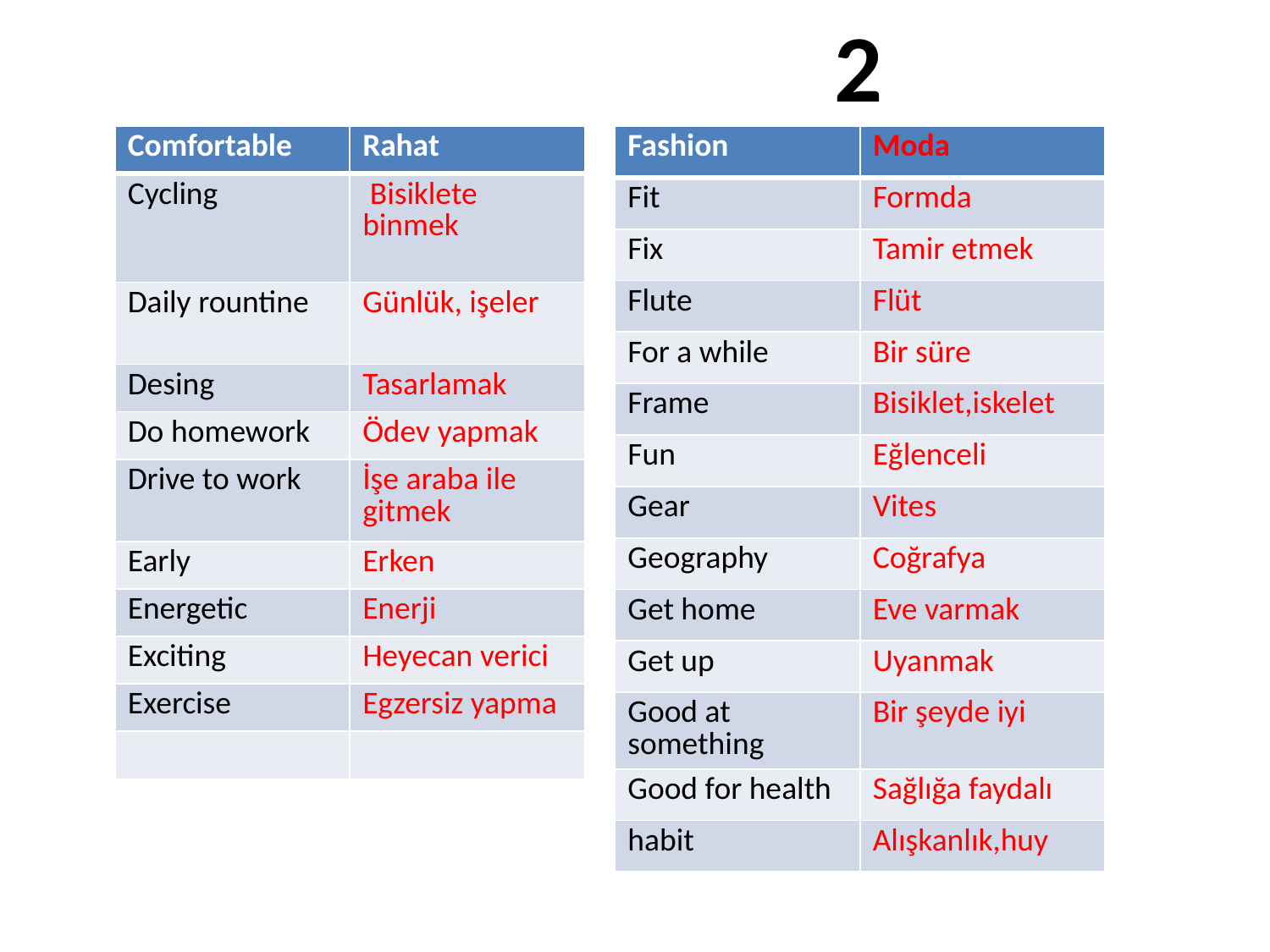

2
| Comfortable | Rahat |
| --- | --- |
| Cycling | Bisiklete binmek |
| Daily rountine | Günlük, işeler |
| Desing | Tasarlamak |
| Do homework | Ödev yapmak |
| Drive to work | İşe araba ile gitmek |
| Early | Erken |
| Energetic | Enerji |
| Exciting | Heyecan verici |
| Exercise | Egzersiz yapma |
|  |  |
| Fashion | Moda |
| --- | --- |
| Fit | Formda |
| Fix | Tamir etmek |
| Flute | Flüt |
| For a while | Bir süre |
| Frame | Bisiklet,iskelet |
| Fun | Eğlenceli |
| Gear | Vites |
| Geography | Coğrafya |
| Get home | Eve varmak |
| Get up | Uyanmak |
| Good at something | Bir şeyde iyi |
| Good for health | Sağlığa faydalı |
| habit | Alışkanlık,huy |